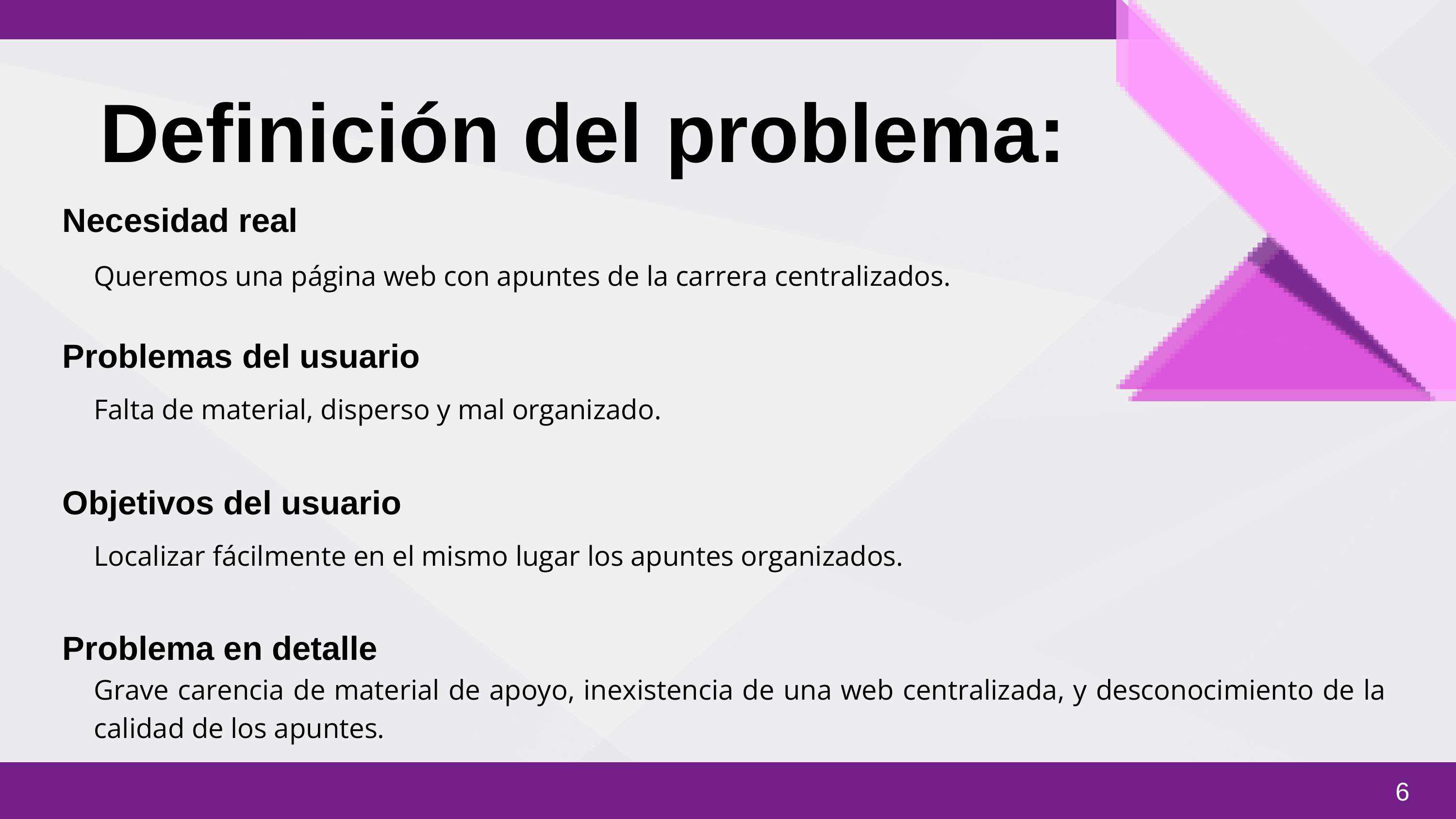

Definición del problema:
Necesidad real

Queremos una página web con apuntes de la carrera centralizados.
Problemas del usuario
Falta de material, disperso y mal organizado.
Objetivos del usuario
Localizar fácilmente en el mismo lugar los apuntes organizados.
Problema en detalle
Grave carencia de material de apoyo, inexistencia de una web centralizada, y desconocimiento de la calidad de los apuntes.
6